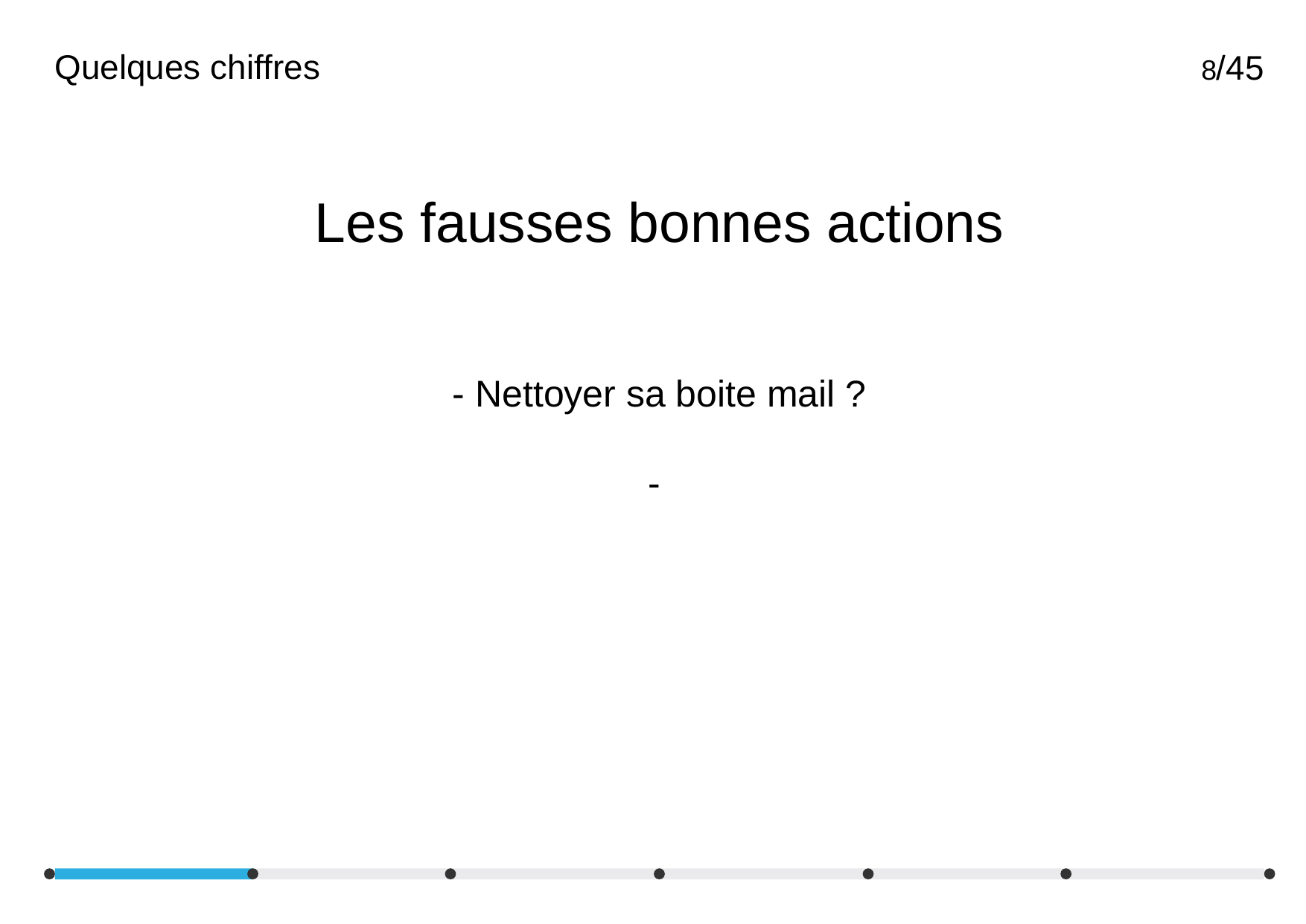

# Quelques chiffres
8/45
Les fausses bonnes actions
- Nettoyer sa boite mail ?

-